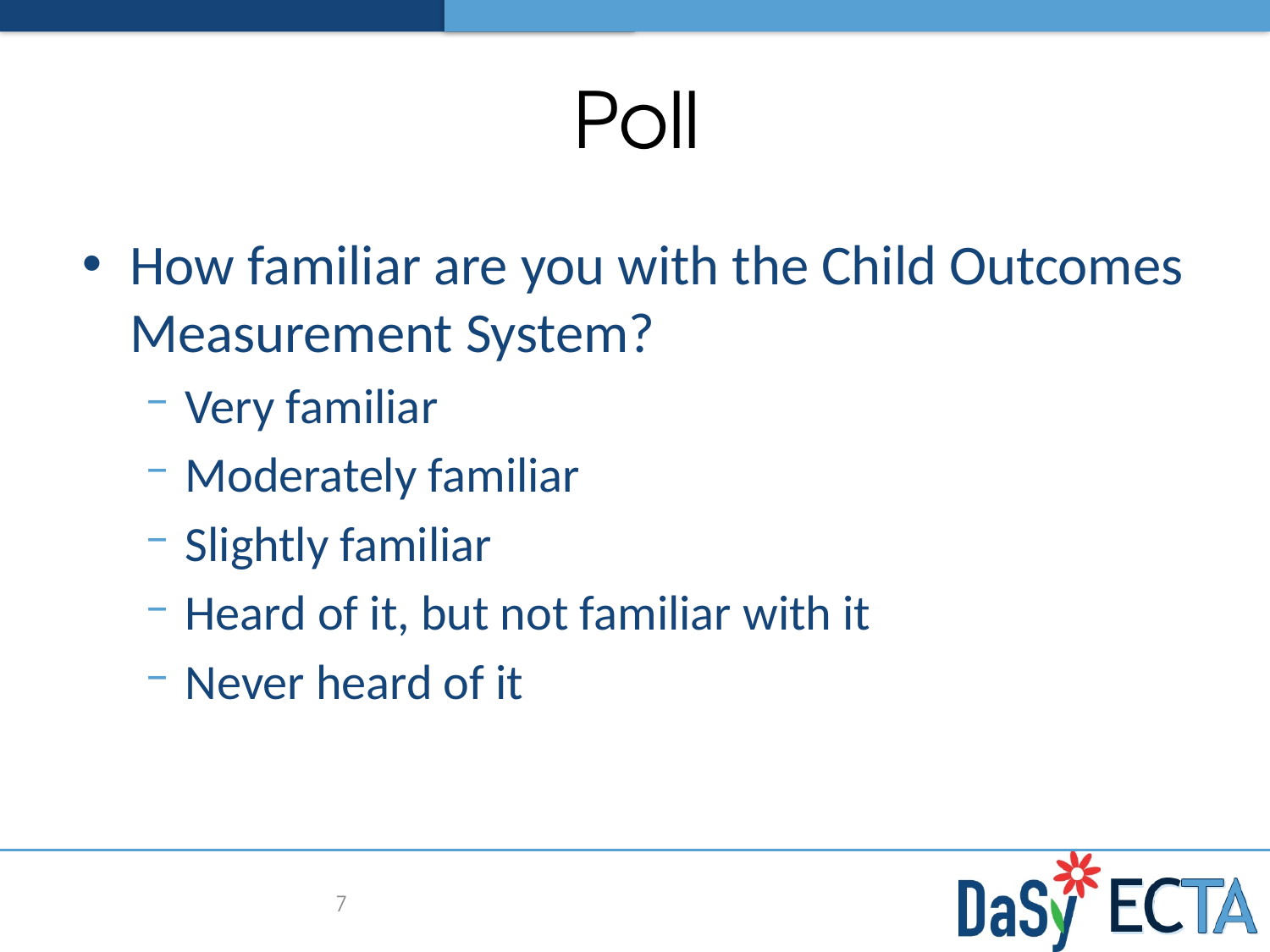

# Poll
How familiar are you with the Child Outcomes Measurement System?
Very familiar
Moderately familiar
Slightly familiar
Heard of it, but not familiar with it
Never heard of it
7